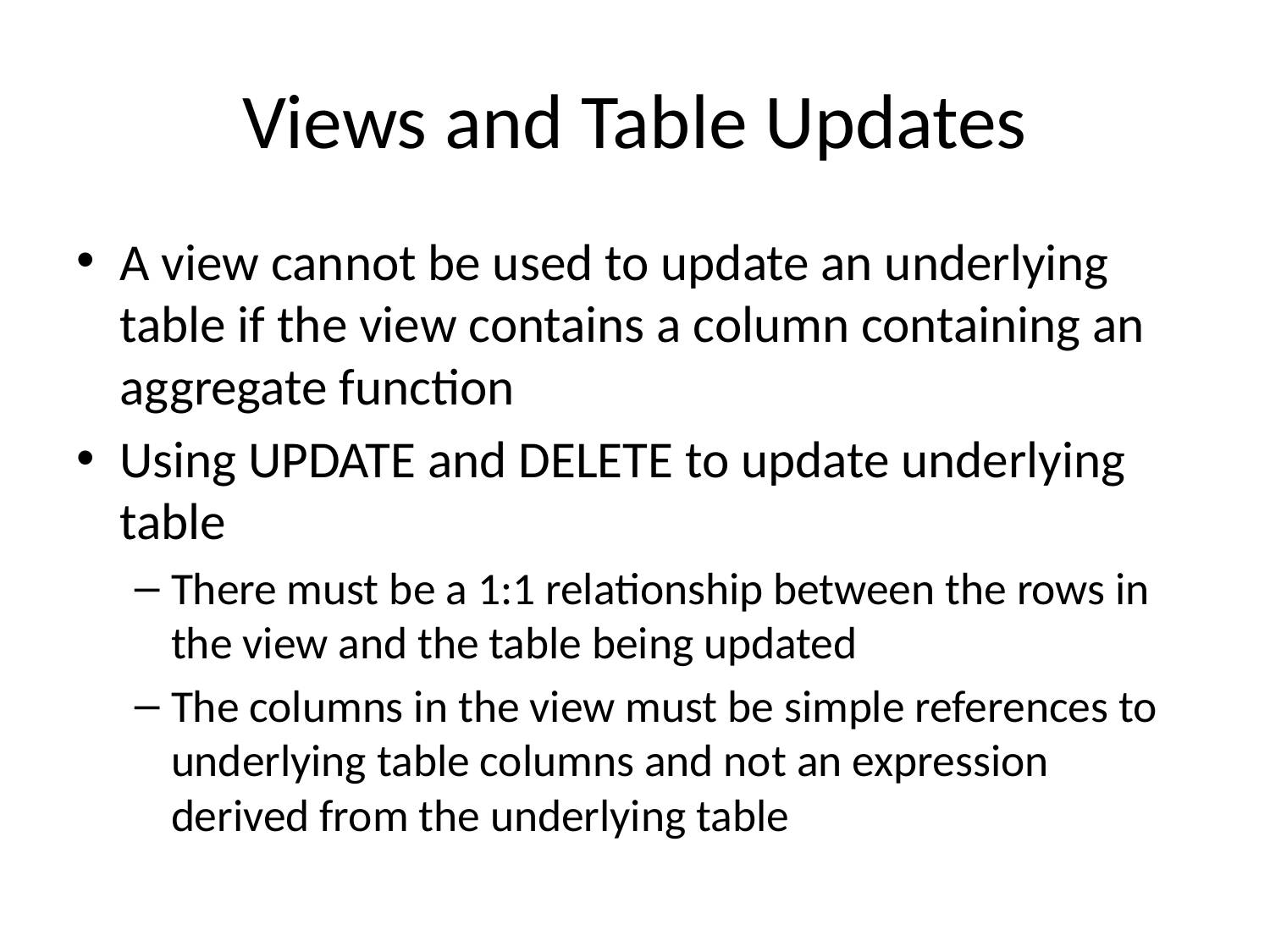

# Views and Table Updates
A view cannot be used to update an underlying table if the view contains a column containing an aggregate function
Using UPDATE and DELETE to update underlying table
There must be a 1:1 relationship between the rows in the view and the table being updated
The columns in the view must be simple references to underlying table columns and not an expression derived from the underlying table